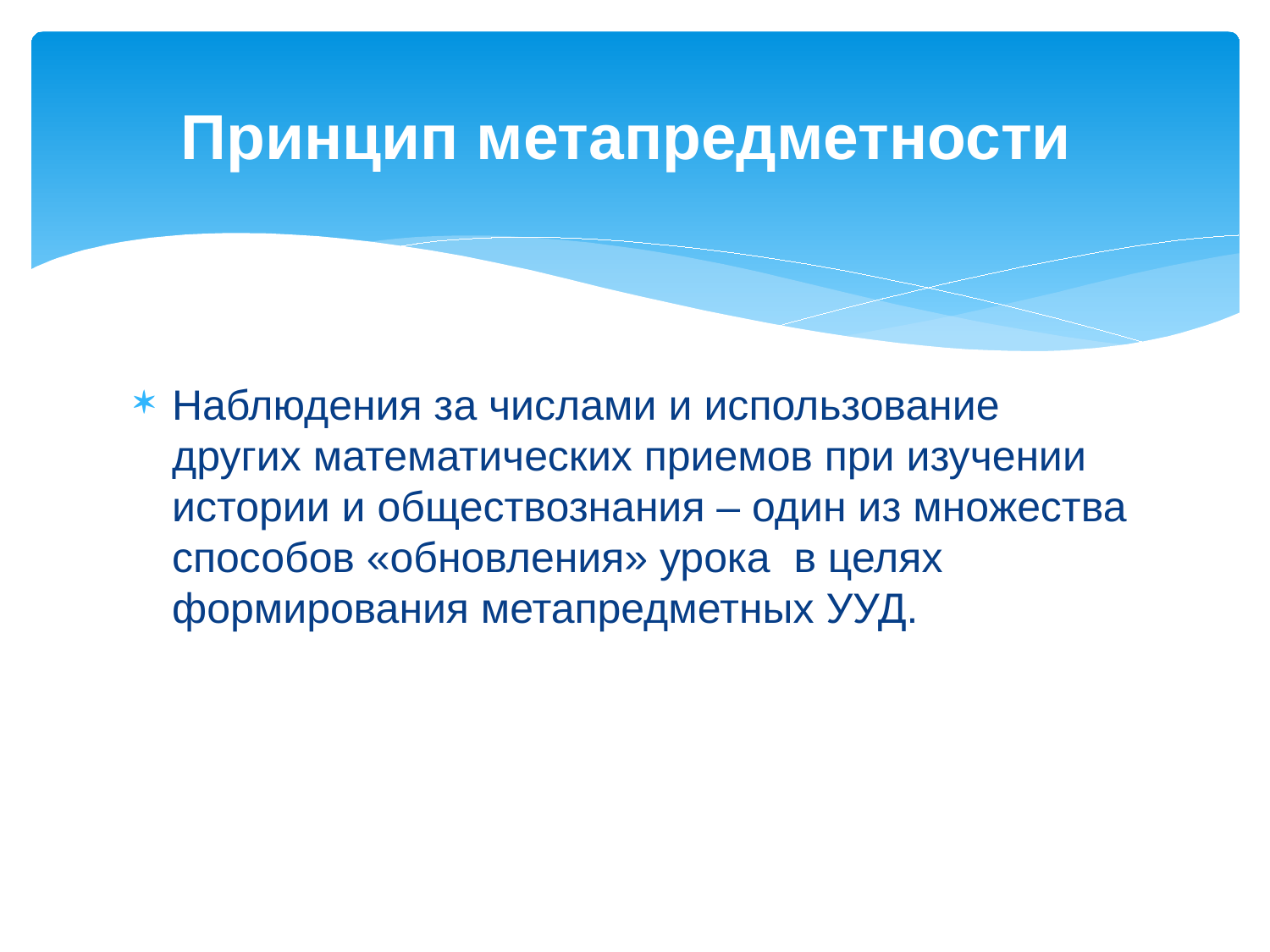

# Принцип метапредметности
Наблюдения за числами и использование других математических приемов при изучении истории и обществознания – один из множества способов «обновления» урока  в целях формирования метапредметных УУД.